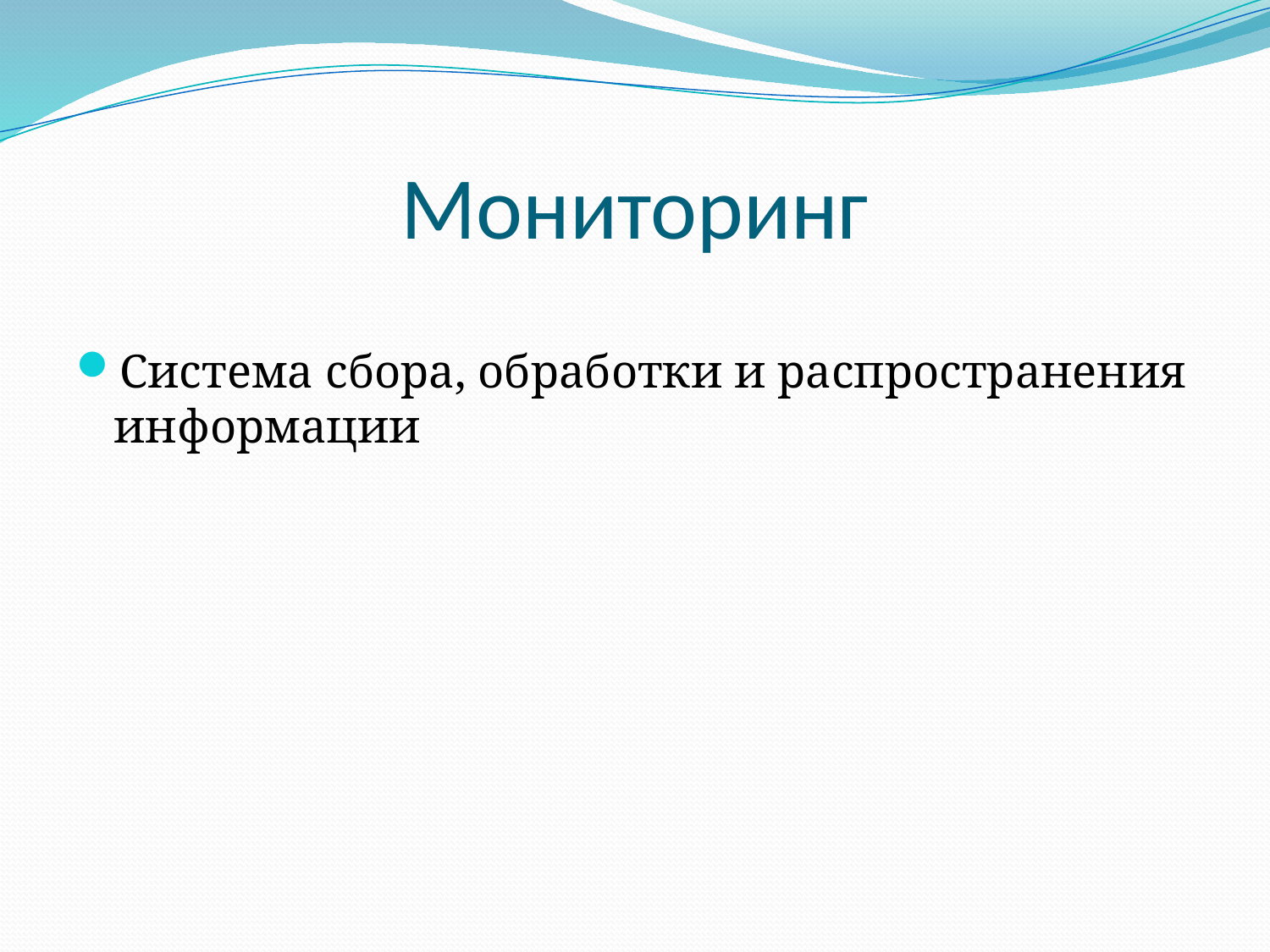

# Мониторинг
Система сбора, обработки и распространения информации